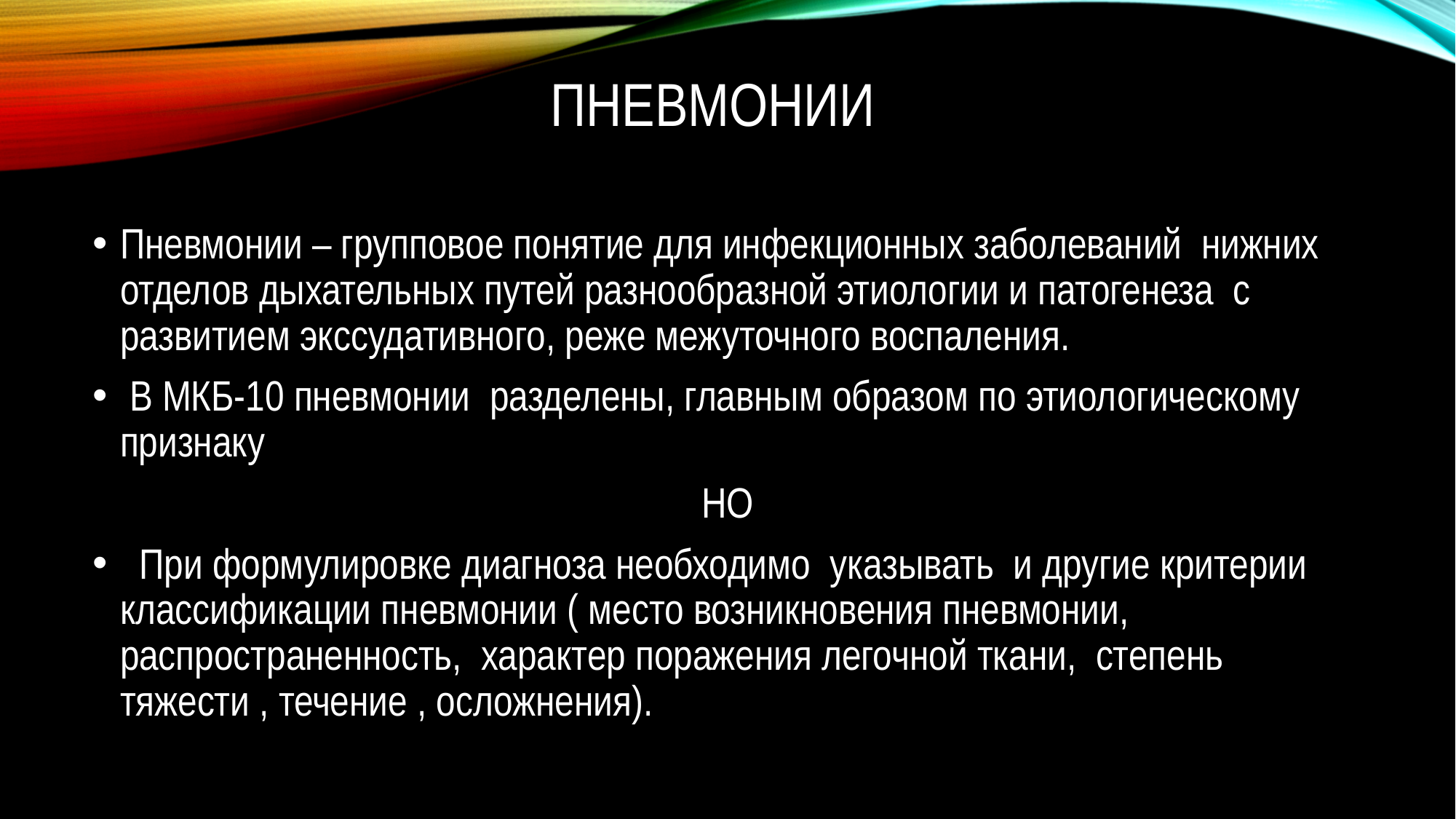

# ПНЕВМОНИИ
Пневмонии – групповое понятие для инфекционных заболеваний  нижних отделов дыхательных путей разнообразной этиологии и патогенеза  с развитием экссудативного, реже межуточного воспаления.
 В МКБ-10 пневмонии  разделены, главным образом по этиологическому  признаку
НО
  При формулировке диагноза необходимо  указывать  и другие критерии классификации пневмонии ( место возникновения пневмонии,  распространенность,  характер поражения легочной ткани,  степень тяжести , течение , осложнения).